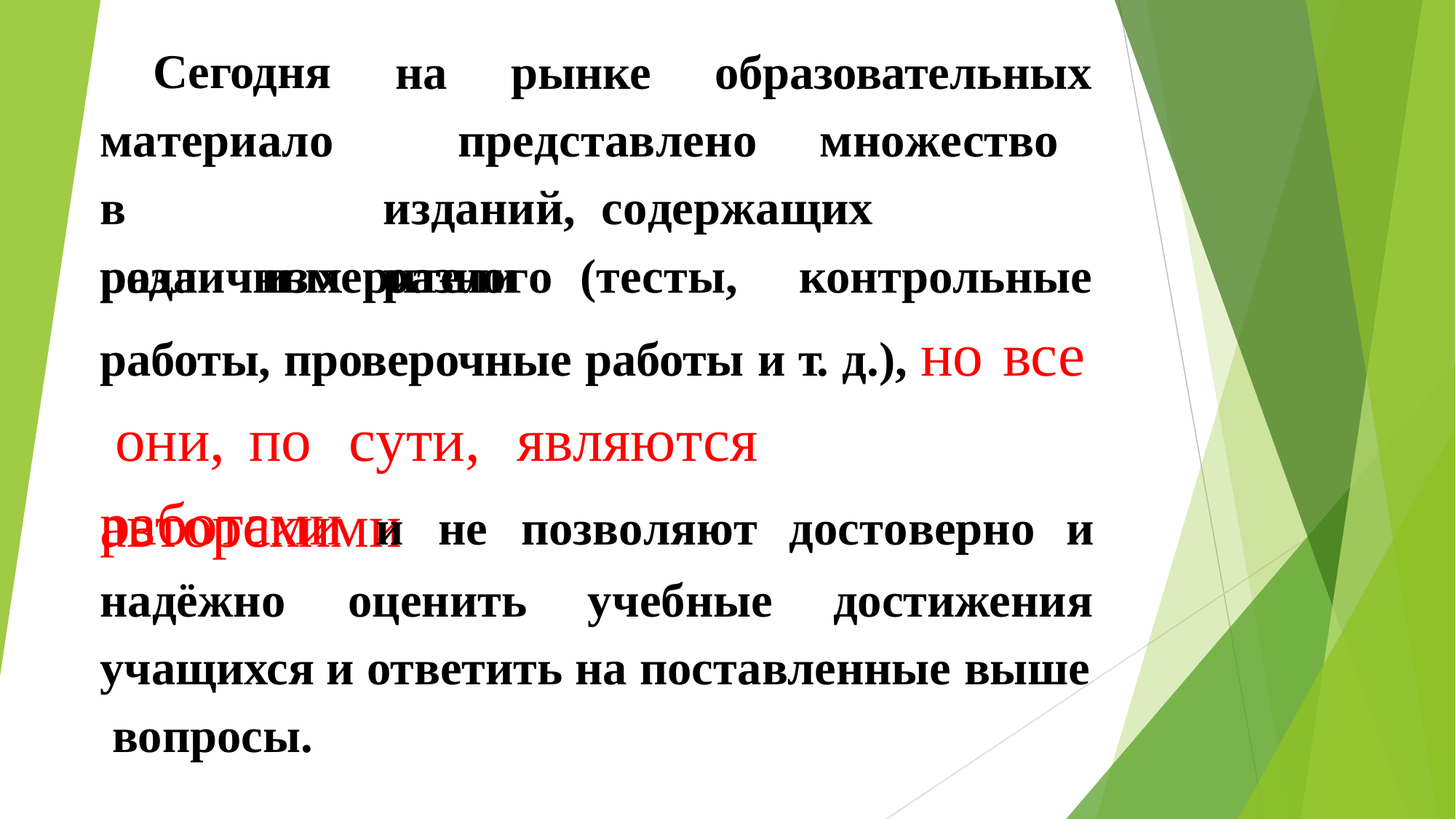

Сегодня  материалов  различных
на	рынке	образовательных
представлено	множество  изданий,	содержащих	разного
рода	измерители	(тесты,	контрольные
работы, проверочные работы и т. д.), но все  они,	по	сути,	являются	авторскими
работами
надёжно	оценить	учебные	достижения
и	не	позволяют	достоверно	и
учащихся и ответить на поставленные выше  вопросы.